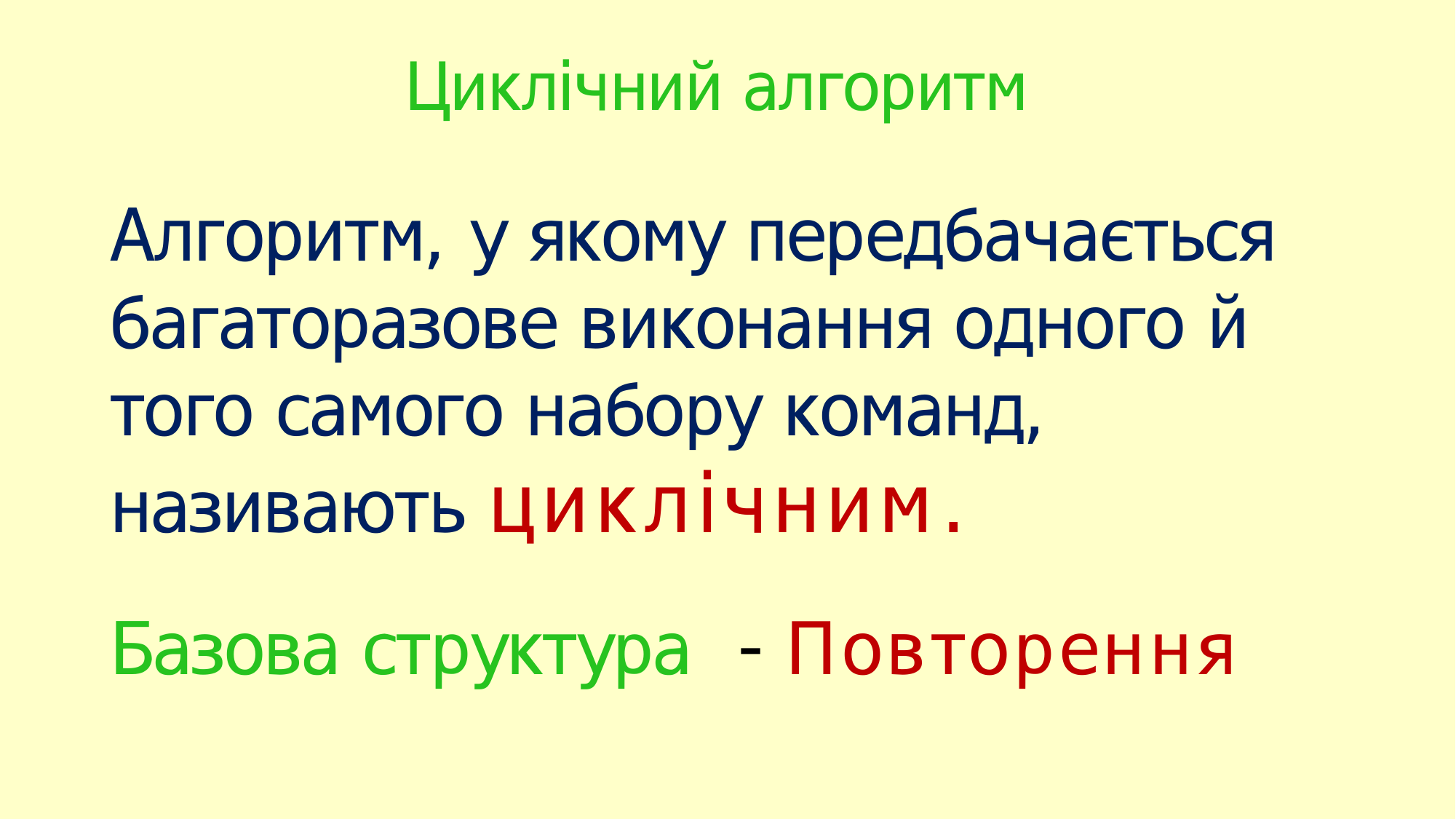

# Циклічний алгоритм
Алгоритм, у якому передбачається багаторазове виконання одного й того самого набору команд, називають циклічним.
Базова структура  - Повторення